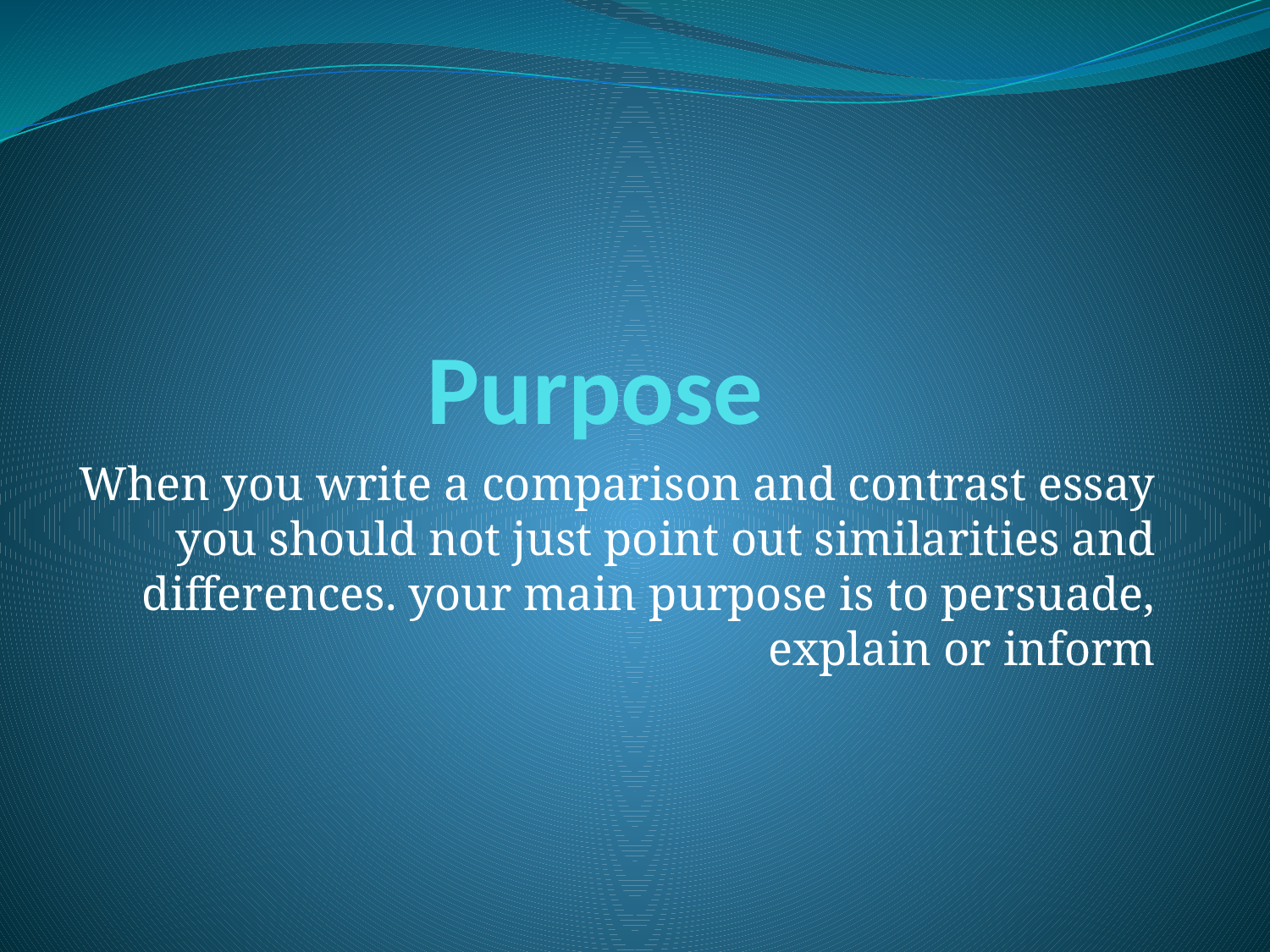

# Purpose
When you write a comparison and contrast essay you should not just point out similarities and differences. your main purpose is to persuade, explain or inform